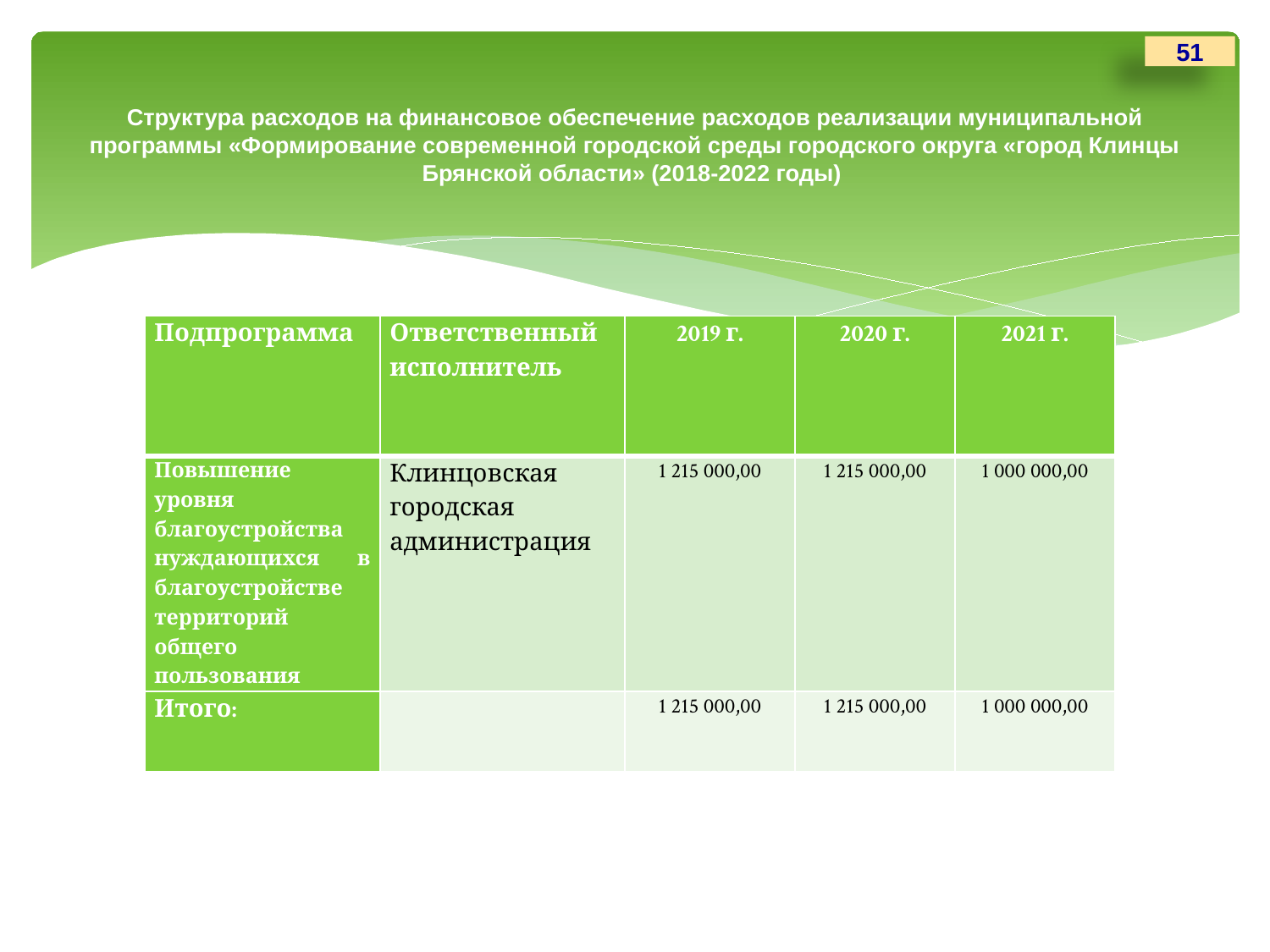

51
# Структура расходов на финансовое обеспечение расходов реализации муниципальной программы «Формирование современной городской среды городского округа «город Клинцы Брянской области» (2018-2022 годы)
| Подпрограмма | Ответственный исполнитель | 2019 г. | 2020 г. | 2021 г. |
| --- | --- | --- | --- | --- |
| Повышение уровня благоустройства нуждающихся в благоустройстве территорий общего пользования | Клинцовская городская администрация | 1 215 000,00 | 1 215 000,00 | 1 000 000,00 |
| Итого: |  | 1 215 000,00 | 1 215 000,00 | 1 000 000,00 |